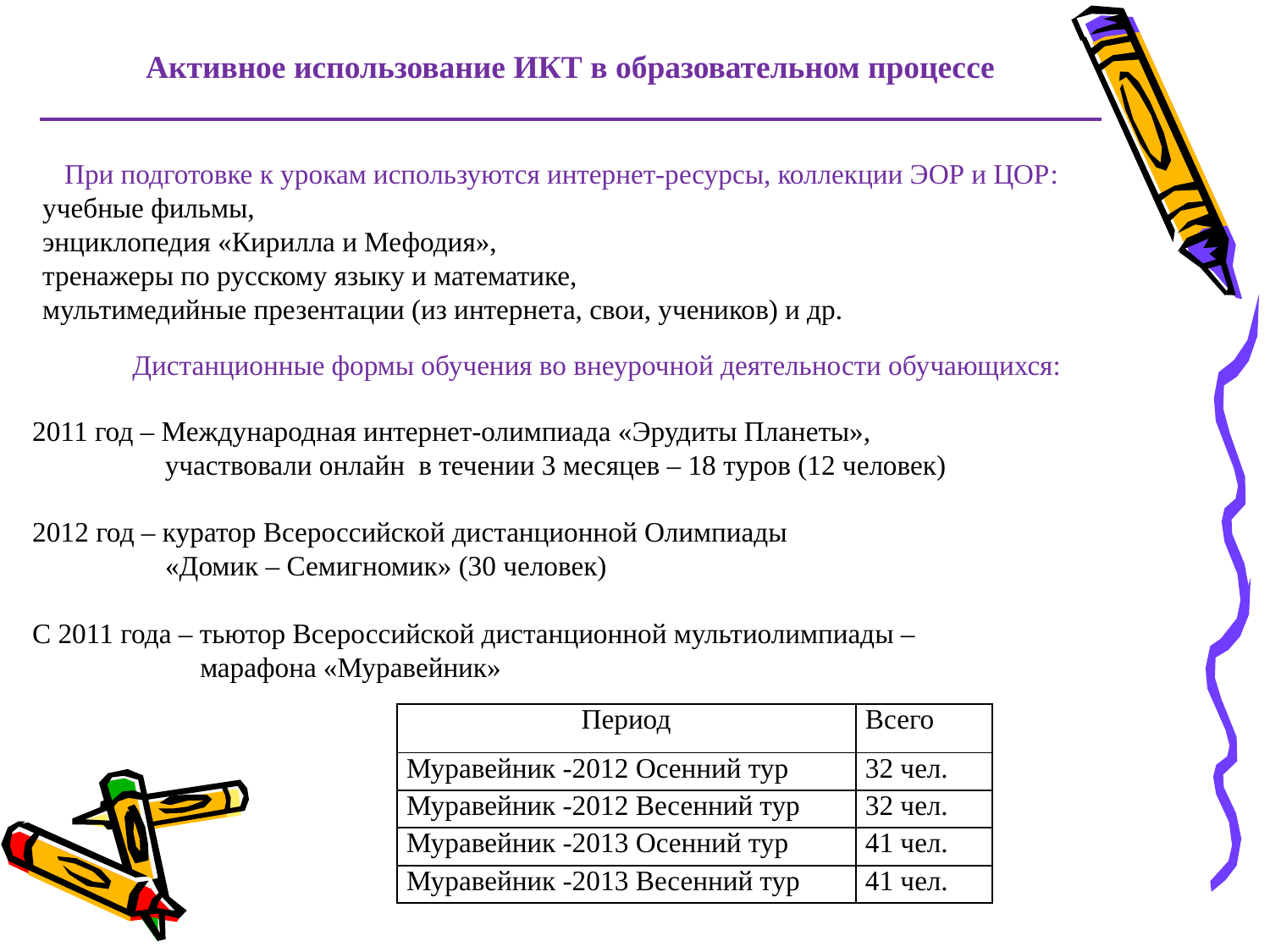

Активное использование ИКТ в образовательном процессе
При подготовке к урокам используются интернет-ресурсы, коллекции ЭОР и ЦОР:
учебные фильмы,
энциклопедия «Кирилла и Мефодия»,
тренажеры по русскому языку и математике,
мультимедийные презентации (из интернета, свои, учеников) и др.

 Дистанционные формы обучения во внеурочной деятельности обучающихся:
2011 год – Международная интернет-олимпиада «Эрудиты Планеты»,
                   участвовали онлайн  в течении 3 месяцев – 18 туров (12 человек)

2012 год – куратор Всероссийской дистанционной Олимпиады
                   «Домик – Семигномик» (30 человек)

С 2011 года – тьютор Всероссийской дистанционной мультиолимпиады –
                        марафона «Муравейник»

| Период | Всего |
| --- | --- |
| Муравейник -2012 Осенний тур | 32 чел. |
| Муравейник -2012 Весенний тур | 32 чел. |
| Муравейник -2013 Осенний тур | 41 чел. |
| Муравейник -2013 Весенний тур | 41 чел. |